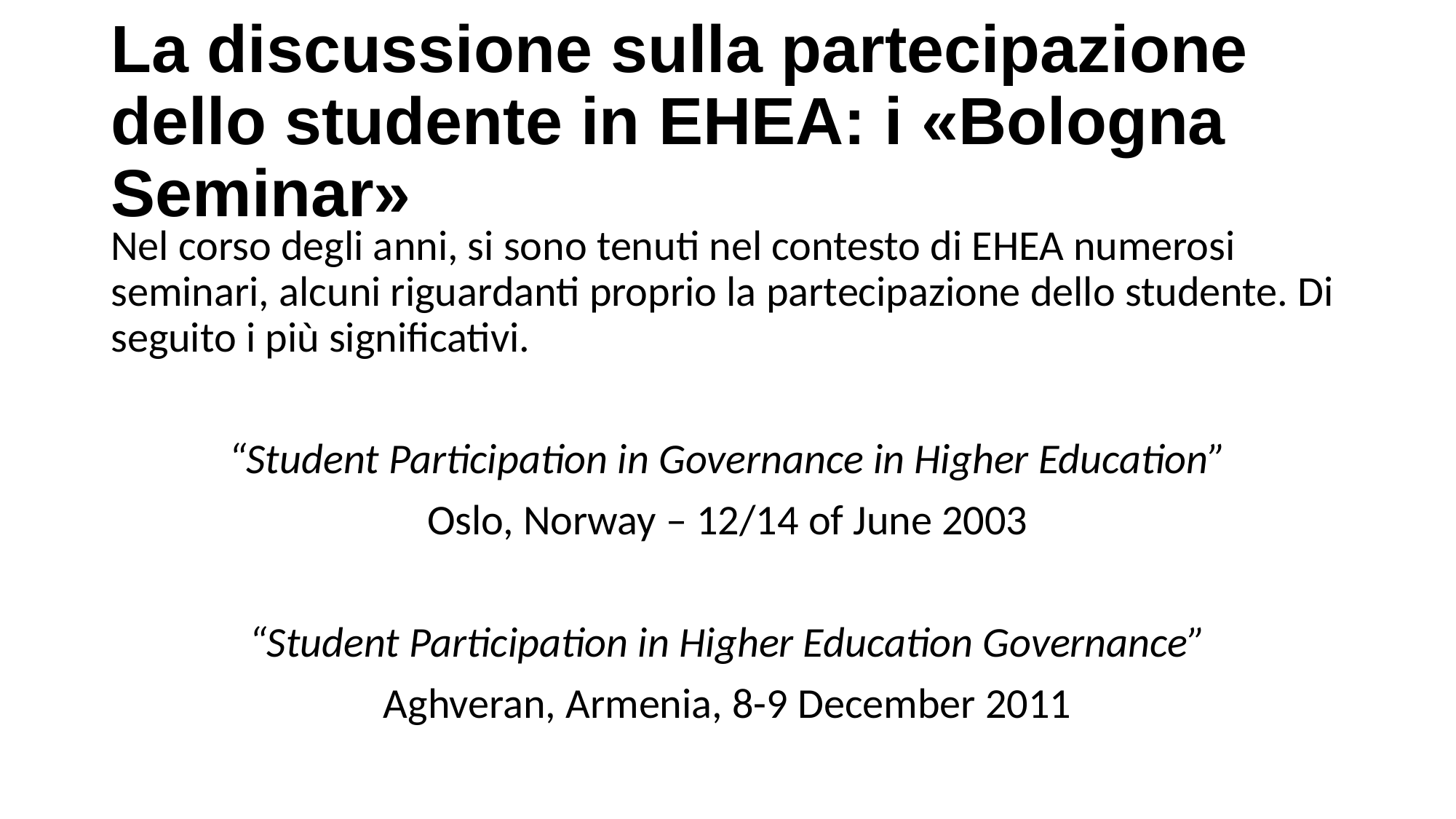

# La discussione sulla partecipazione dello studente in EHEA: i «Bologna Seminar»
Nel corso degli anni, si sono tenuti nel contesto di EHEA numerosi seminari, alcuni riguardanti proprio la partecipazione dello studente. Di seguito i più significativi.

“Student Participation in Governance in Higher Education”
Oslo, Norway – 12/14 of June 2003

“Student Participation in Higher Education Governance”
Aghveran, Armenia, 8-9 December 2011